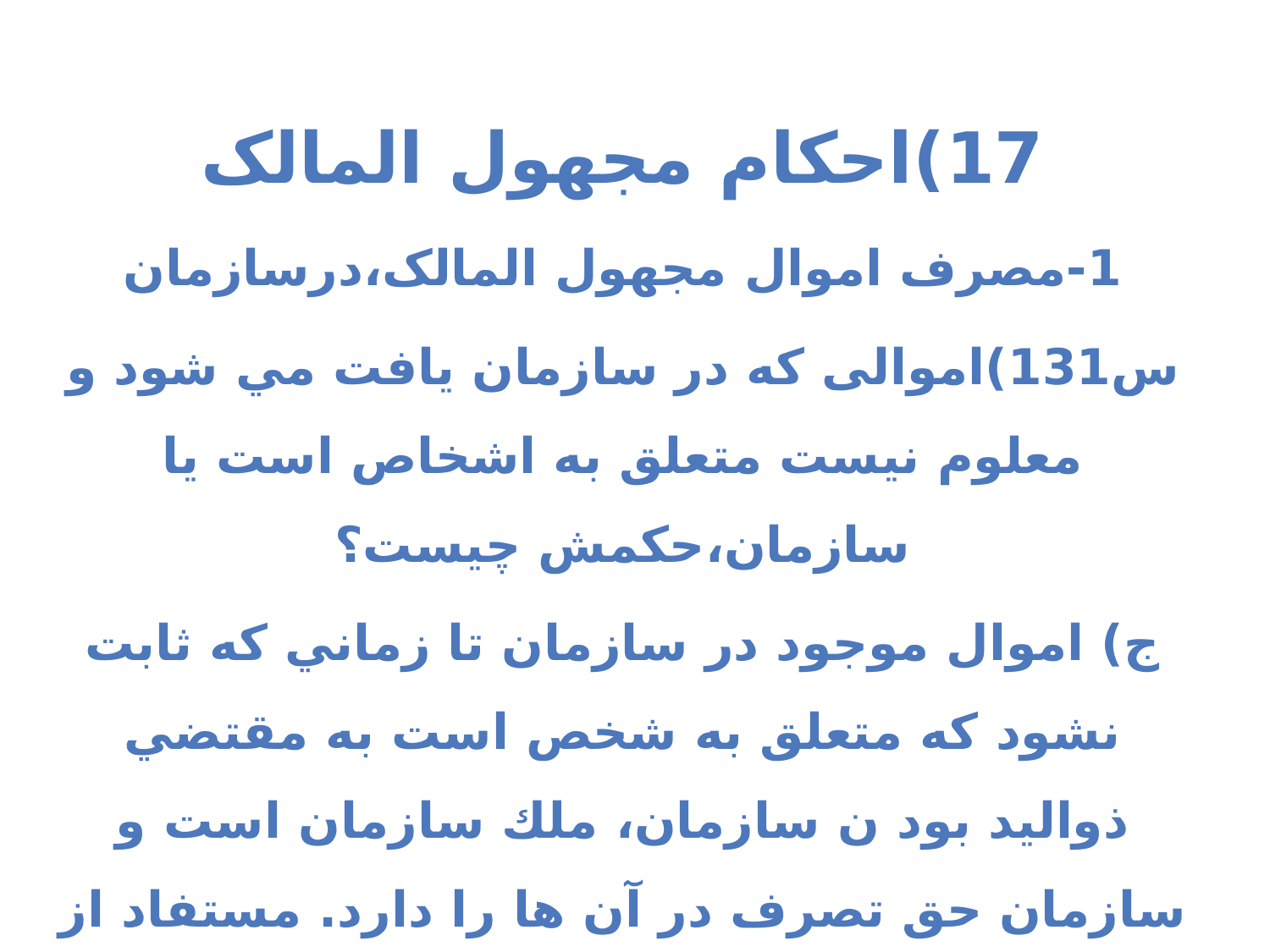

17)احکام مجهول المالک
1-مصرف اموال مجهول المالک،درسازمان
س131)اموالی که در سازمان يافت مي شود و معلوم نيست متعلق به اشخاص است يا سازمان،حکمش چیست؟
ج) اموال موجود در سازمان تا زماني كه ثابت نشود كه متعلق به شخص است به مقتضي ذواليد بود ن سازمان، ملك سازمان است و سازمان حق تصرف در آن ها را دارد. مستفاد از اجوبه س1885